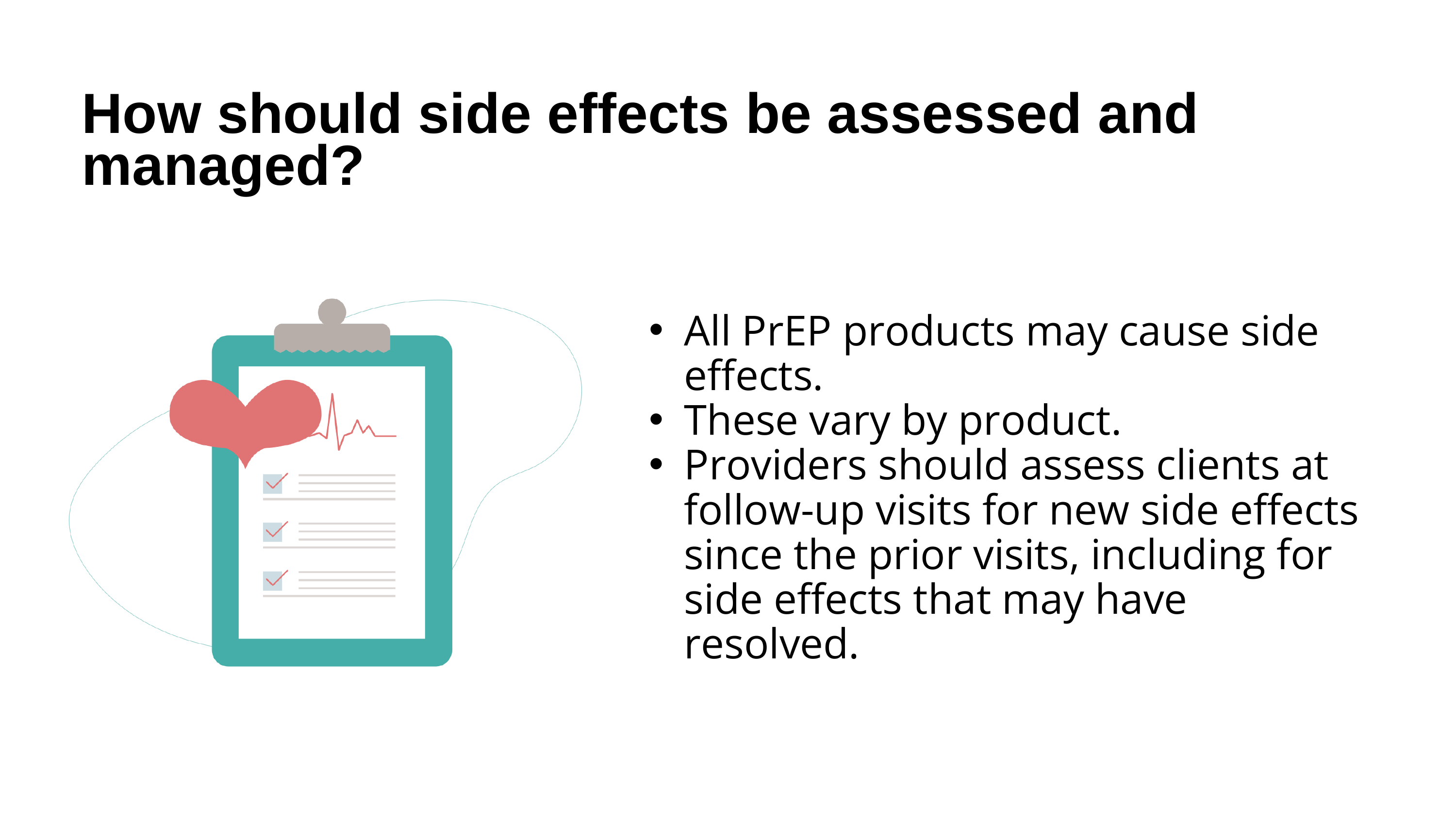

How should side effects be assessed and managed?

All PrEP products may cause side effects.
These vary by product.
Providers should assess clients at follow-up visits for new side effects since the prior visits, including for side effects that may have resolved.